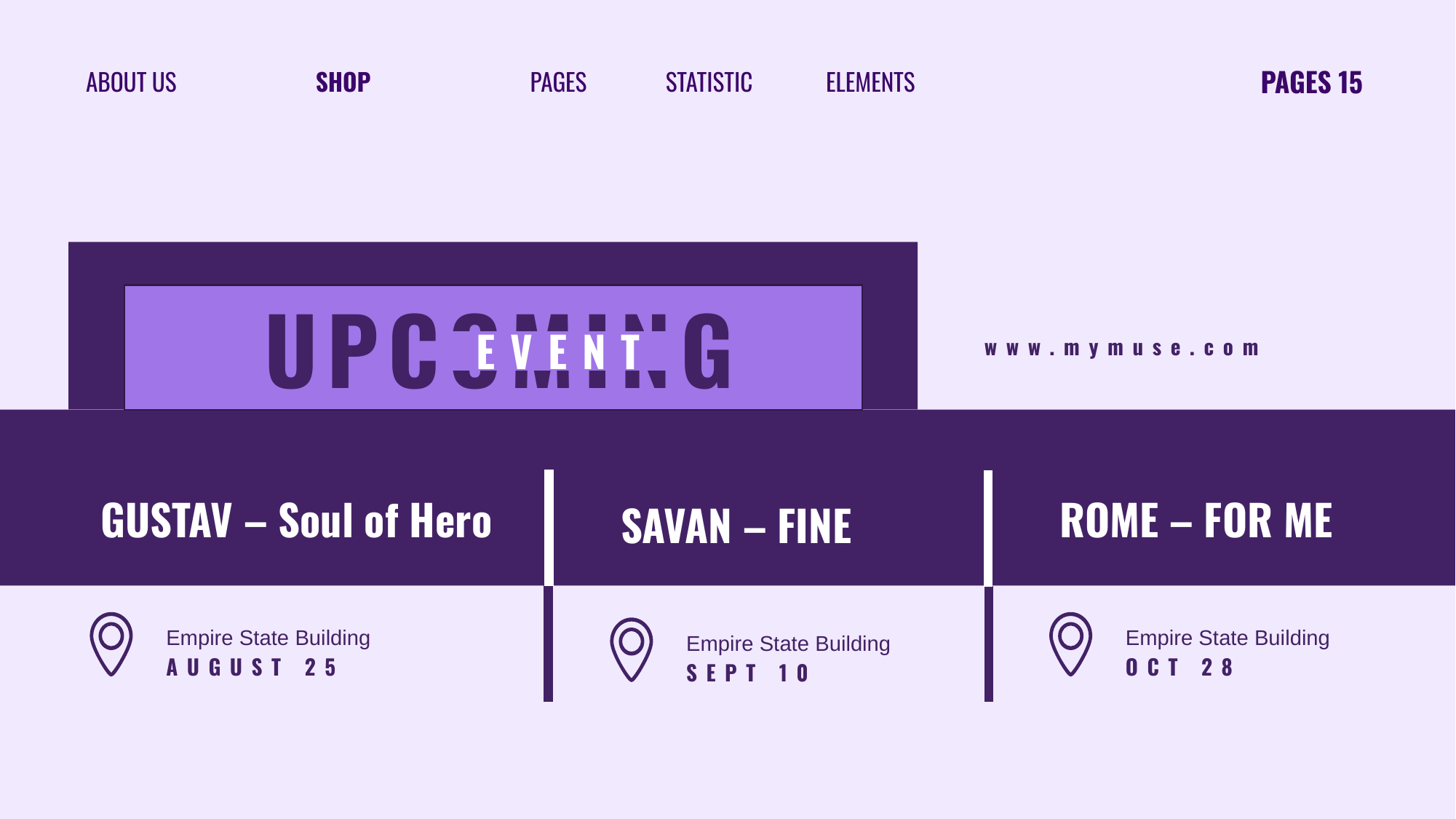

PAGES 15
ABOUT US
SHOP
PAGES
STATISTIC
ELEMENTS

UPCOMING
EVENT

www.mymuse.com

GUSTAV – Soul of Hero
Empire State Building

AUGUST 25
ROME – FOR ME
Empire State Building

OCT 28
SAVAN – FINE
Empire State Building

SEPT 10